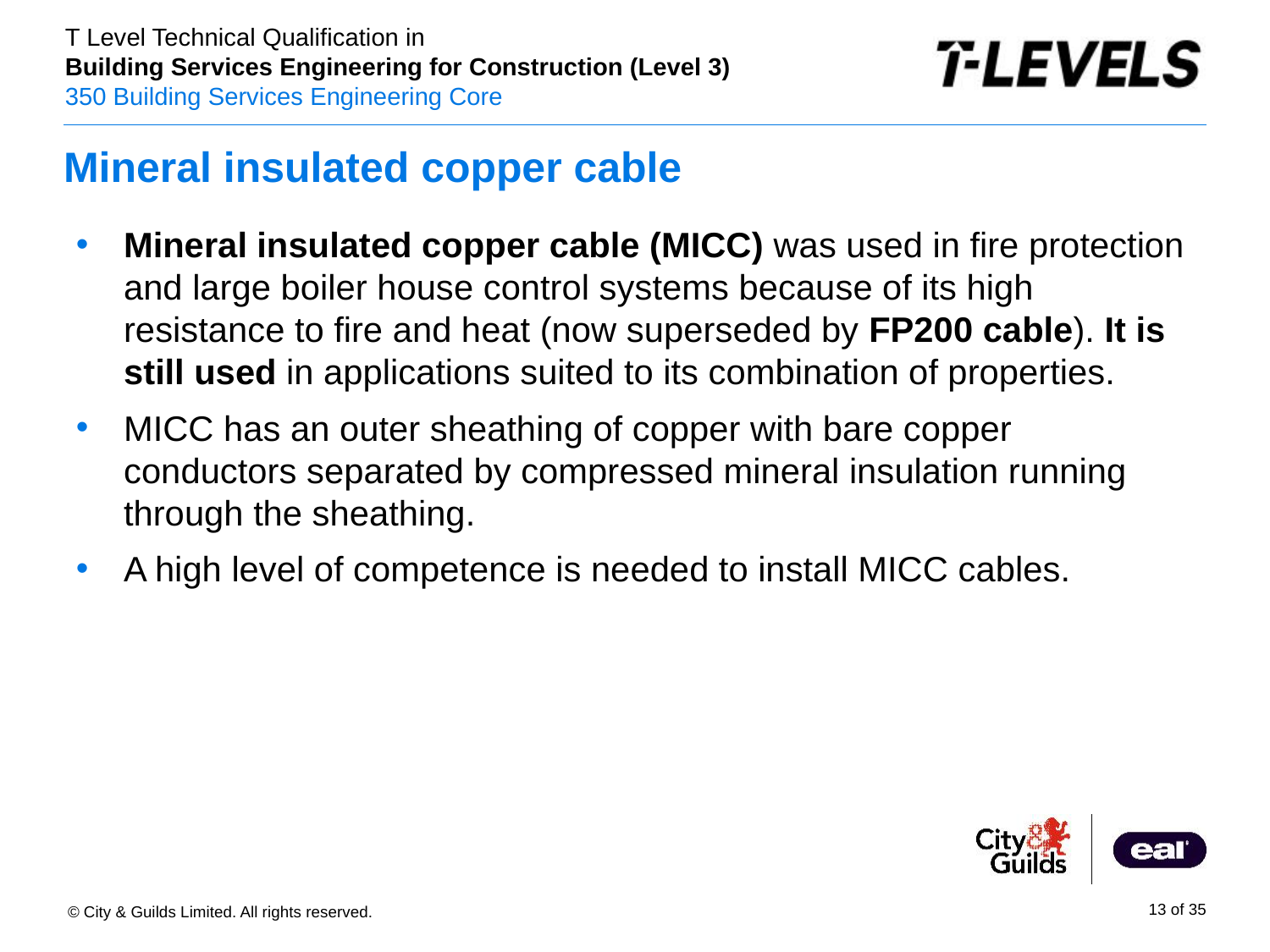

# Mineral insulated copper cable
Mineral insulated copper cable (MICC) was used in fire protection and large boiler house control systems because of its high resistance to fire and heat (now superseded by FP200 cable). It is still used in applications suited to its combination of properties.
MICC has an outer sheathing of copper with bare copper conductors separated by compressed mineral insulation running through the sheathing.
A high level of competence is needed to install MICC cables.